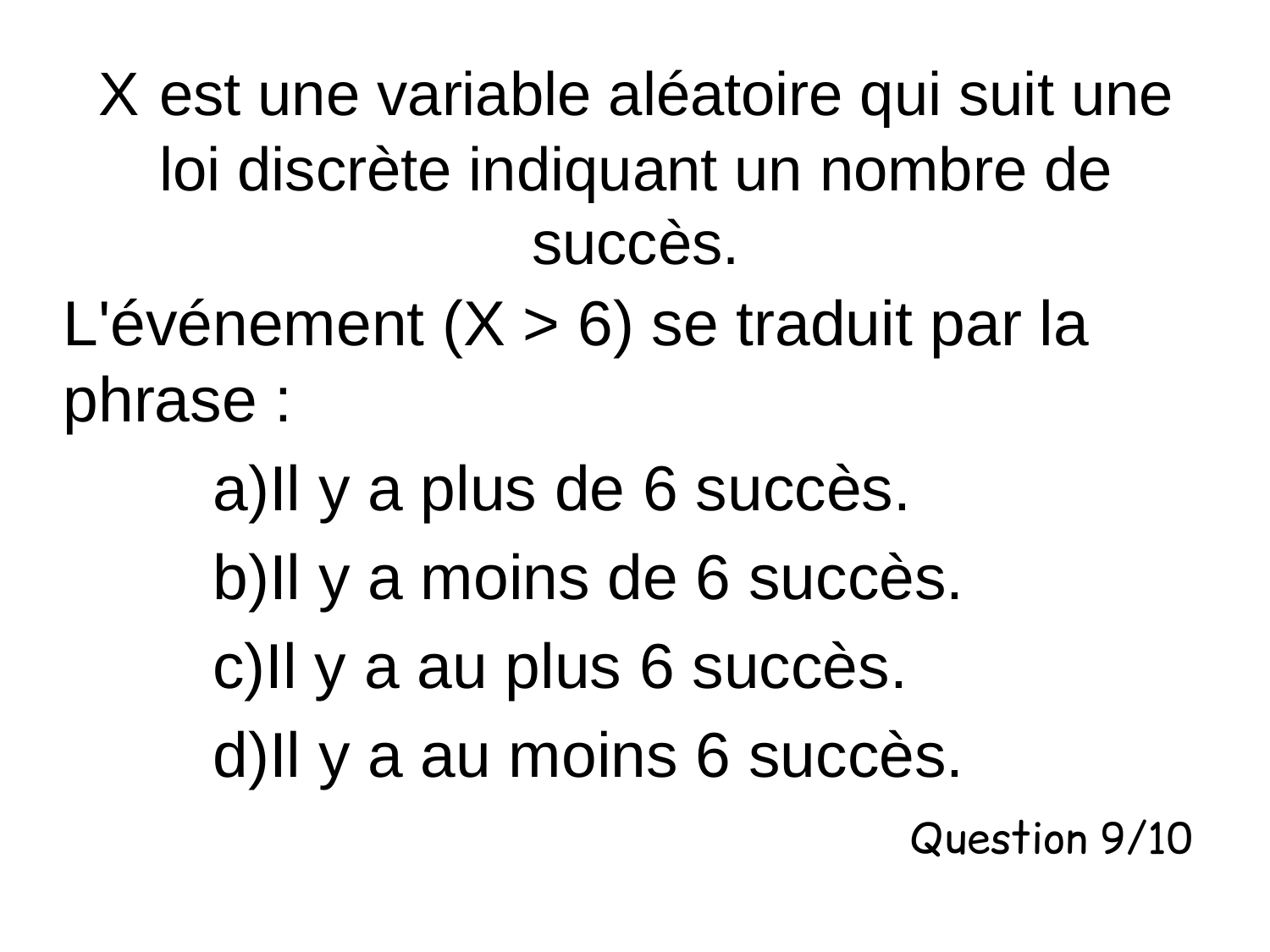

X est une variable aléatoire qui suit une loi discrète indiquant un nombre de succès.
L'événement (X > 6) se traduit par la phrase :
Il y a plus de 6 succès.
Il y a moins de 6 succès.
Il y a au plus 6 succès.
Il y a au moins 6 succès.
Question 9/10